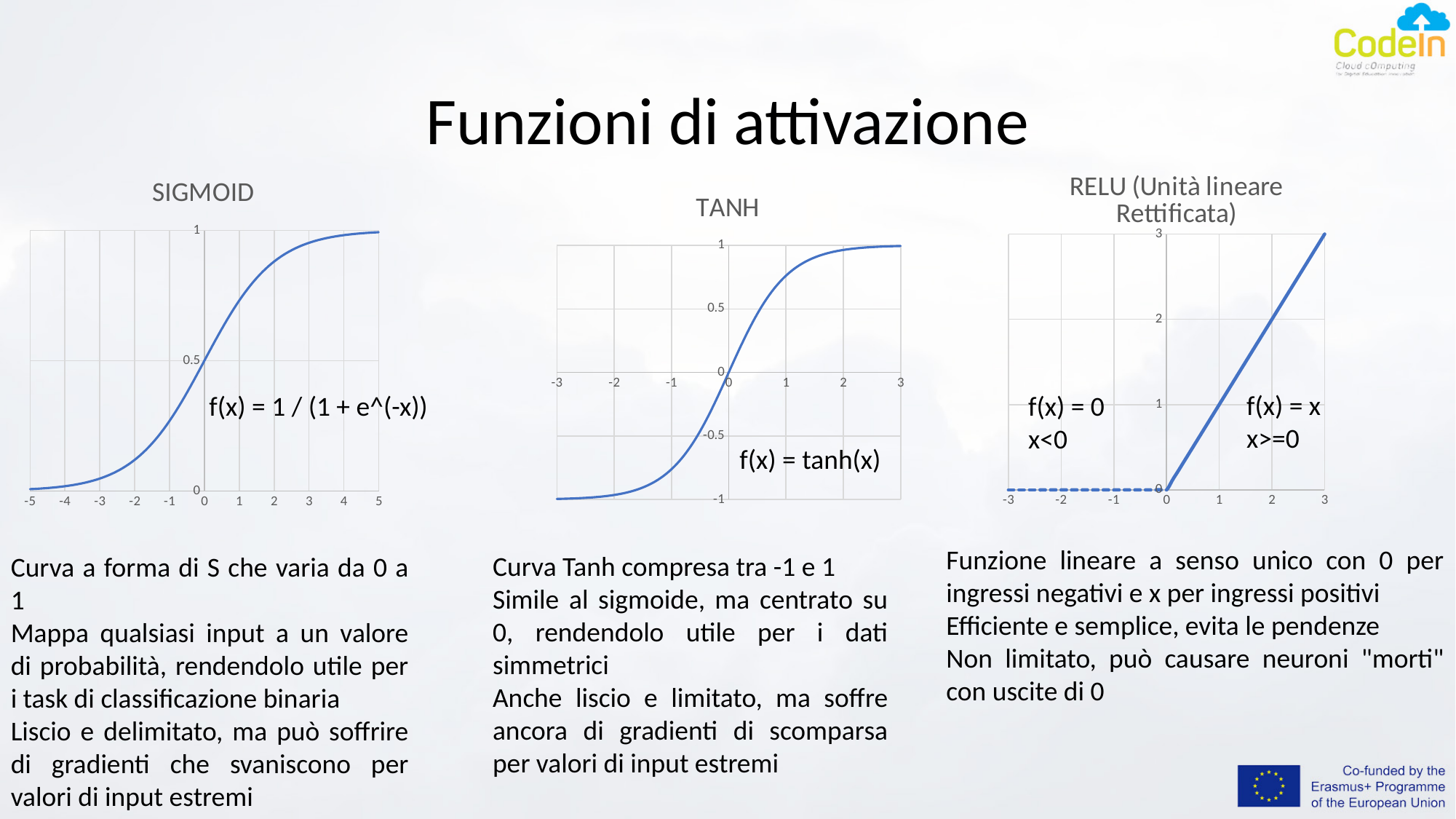

# Funzioni di attivazione

### Chart:

| Category | SIGMOID |
|---|---|

### Chart: RELU (Unità lineare Rettificata)

| Category | RELU (Rectified Linear Unit) |
|---|---|

### Chart:

| Category | TANH |
|---|---|
f(x) = x
x>=0
f(x) = 0
x<0
f(x) = 1 / (1 + e^(-x))
f(x) = tanh(x)
Funzione lineare a senso unico con 0 per ingressi negativi e x per ingressi positivi
Efficiente e semplice, evita le pendenze
Non limitato, può causare neuroni "morti" con uscite di 0
Curva Tanh compresa tra -1 e 1
Simile al sigmoide, ma centrato su 0, rendendolo utile per i dati simmetrici
Anche liscio e limitato, ma soffre ancora di gradienti di scomparsa per valori di input estremi
Curva a forma di S che varia da 0 a 1
Mappa qualsiasi input a un valore di probabilità, rendendolo utile per i task di classificazione binaria
Liscio e delimitato, ma può soffrire di gradienti che svaniscono per valori di input estremi